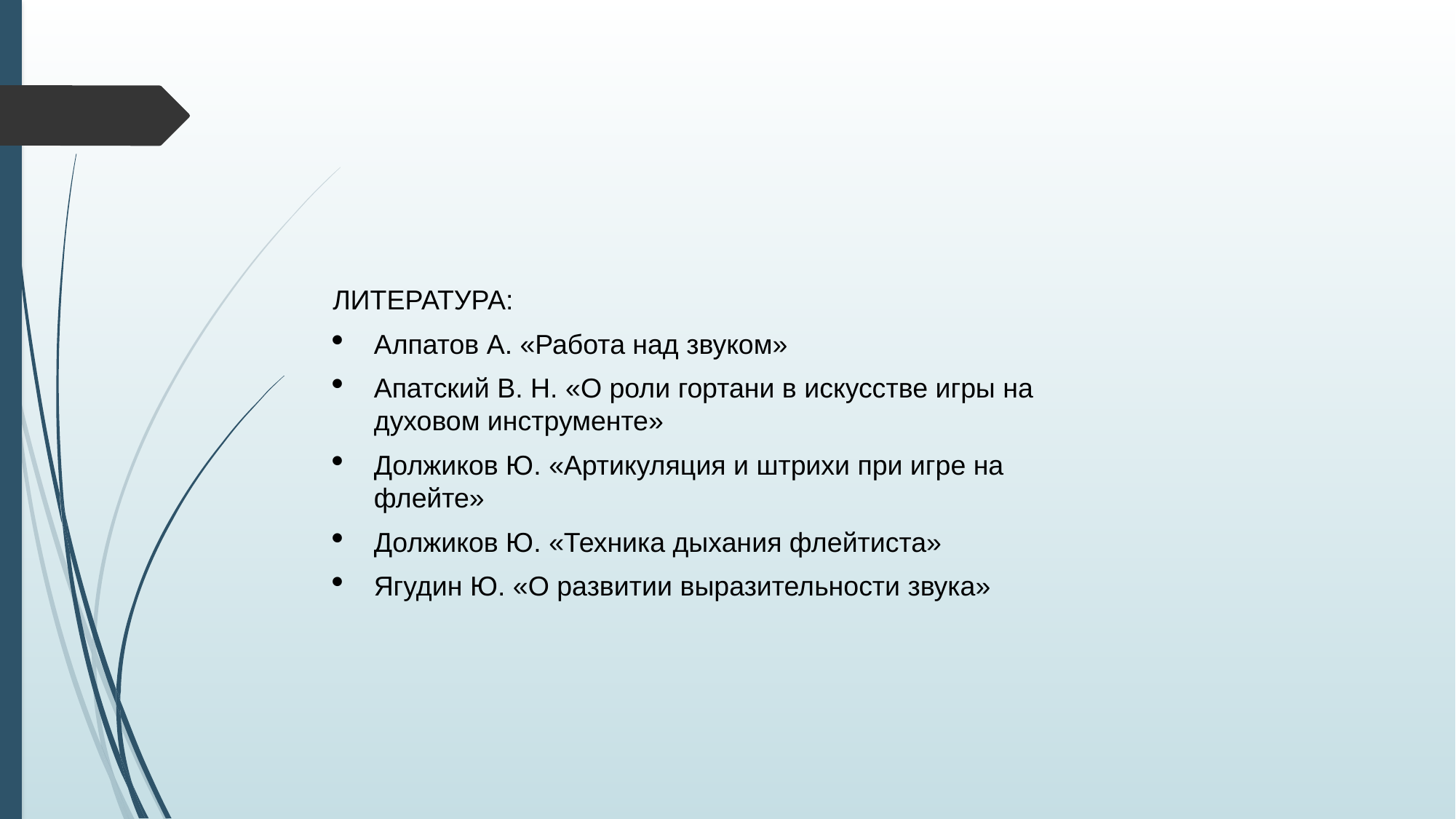

ЛИТЕРАТУРА:
Алпатов А. «Работа над звуком»
Апатский В. Н. «О роли гортани в искусстве игры на духовом инструменте»
Должиков Ю. «Артикуляция и штрихи при игре на флейте»
Должиков Ю. «Техника дыхания флейтиста»
Ягудин Ю. «О развитии выразительности звука»